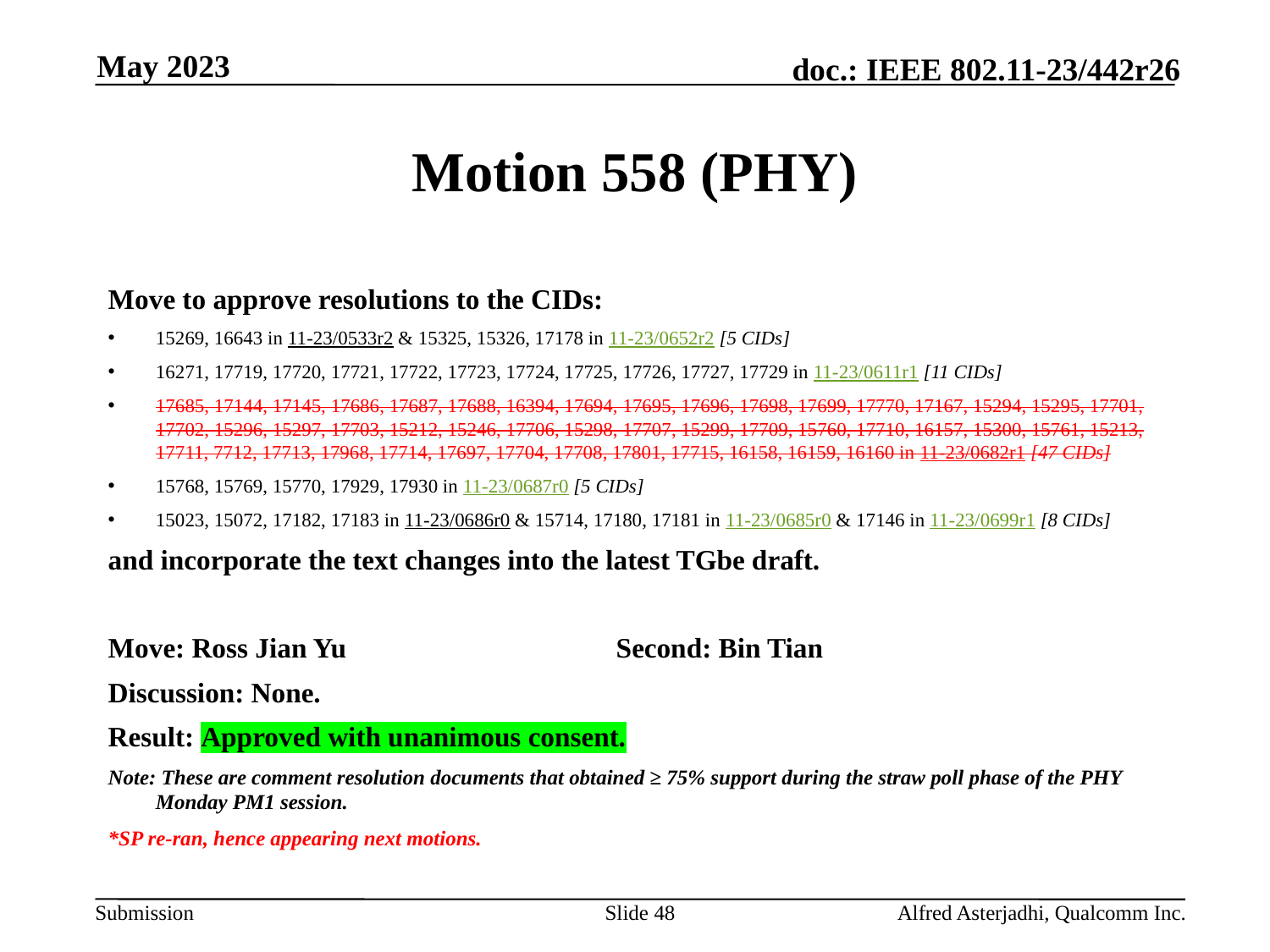

May 2023
# Motion 558 (PHY)
Move to approve resolutions to the CIDs:
15269, 16643 in 11-23/0533r2 & 15325, 15326, 17178 in 11-23/0652r2 [5 CIDs]
16271, 17719, 17720, 17721, 17722, 17723, 17724, 17725, 17726, 17727, 17729 in 11-23/0611r1 [11 CIDs]
17685, 17144, 17145, 17686, 17687, 17688, 16394, 17694, 17695, 17696, 17698, 17699, 17770, 17167, 15294, 15295, 17701, 17702, 15296, 15297, 17703, 15212, 15246, 17706, 15298, 17707, 15299, 17709, 15760, 17710, 16157, 15300, 15761, 15213, 17711, 7712, 17713, 17968, 17714, 17697, 17704, 17708, 17801, 17715, 16158, 16159, 16160 in 11-23/0682r1 [47 CIDs]
15768, 15769, 15770, 17929, 17930 in 11-23/0687r0 [5 CIDs]
15023, 15072, 17182, 17183 in 11-23/0686r0 & 15714, 17180, 17181 in 11-23/0685r0 & 17146 in 11-23/0699r1 [8 CIDs]
and incorporate the text changes into the latest TGbe draft.

Move: Ross Jian Yu			Second: Bin Tian
Discussion: None.
Result: Approved with unanimous consent.
Note: These are comment resolution documents that obtained ≥ 75% support during the straw poll phase of the PHY Monday PM1 session.
*SP re-ran, hence appearing next motions.
Slide 48
Alfred Asterjadhi, Qualcomm Inc.